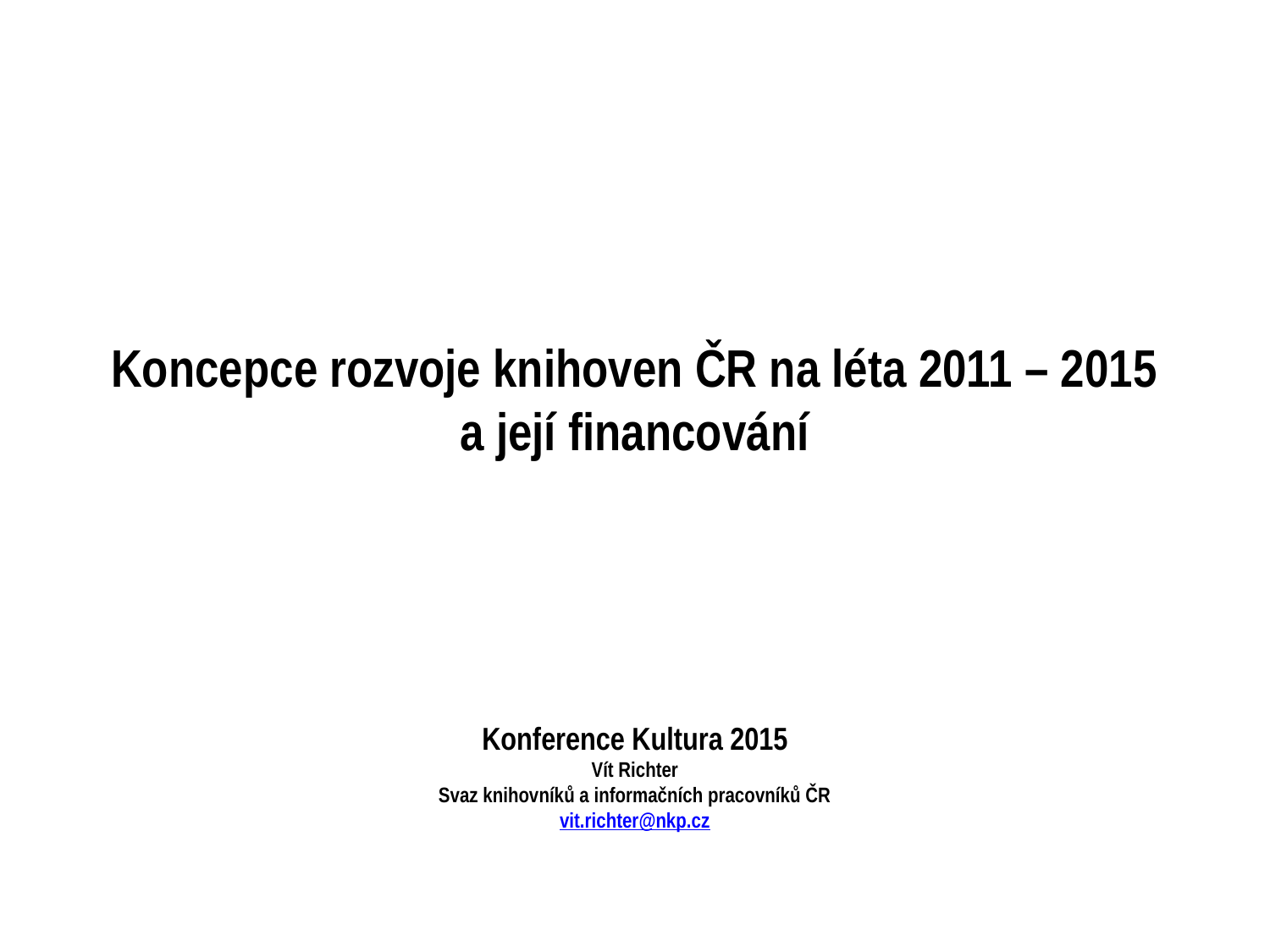

# Koncepce rozvoje knihoven ČR na léta 2011 – 2015 a její financování

Konference Kultura 2015
Vít Richter
Svaz knihovníků a informačních pracovníků ČR
vit.richter@nkp.cz